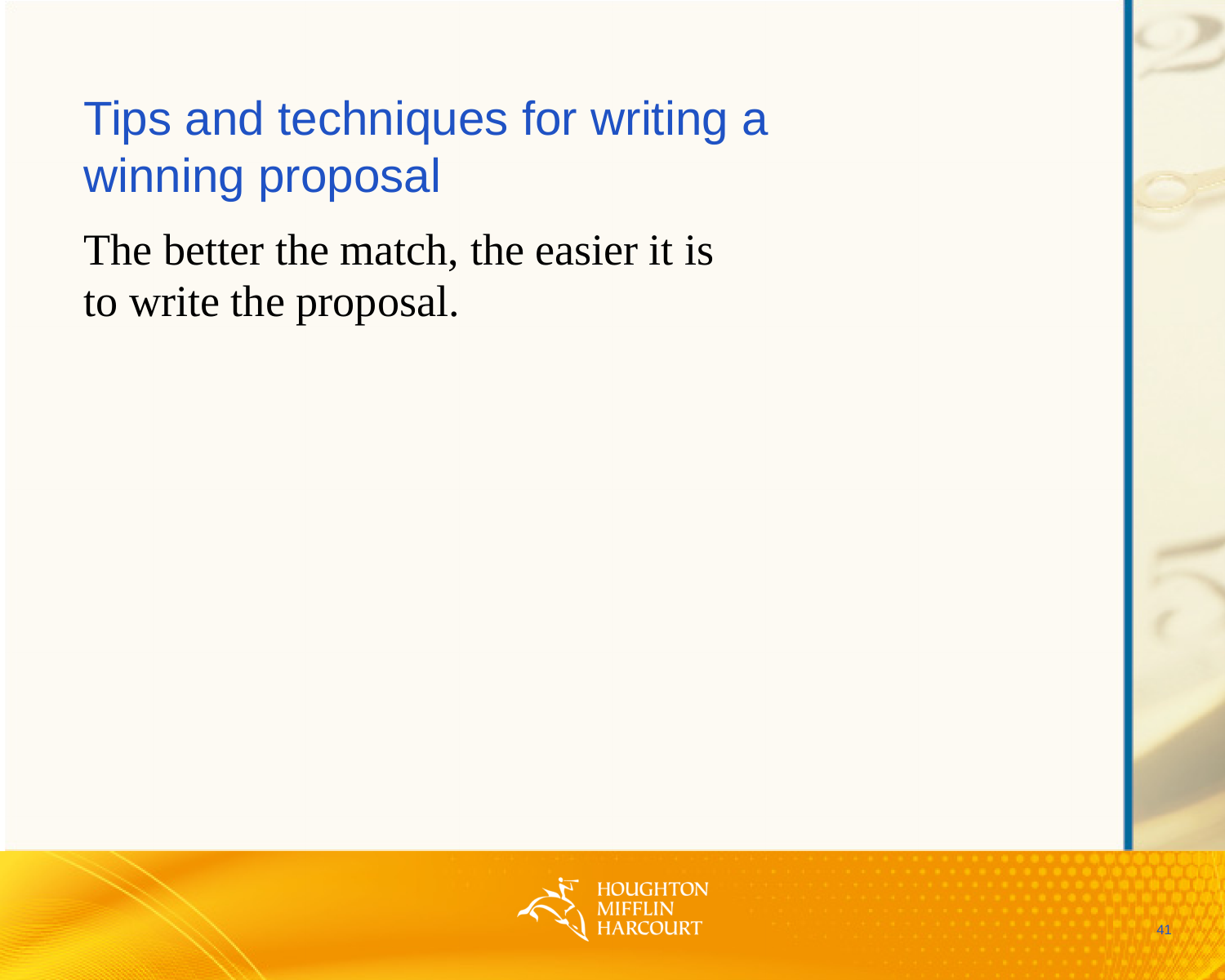

# Tips and techniques for writing a winning proposal
The better the match, the easier it is
to write the proposal.
41